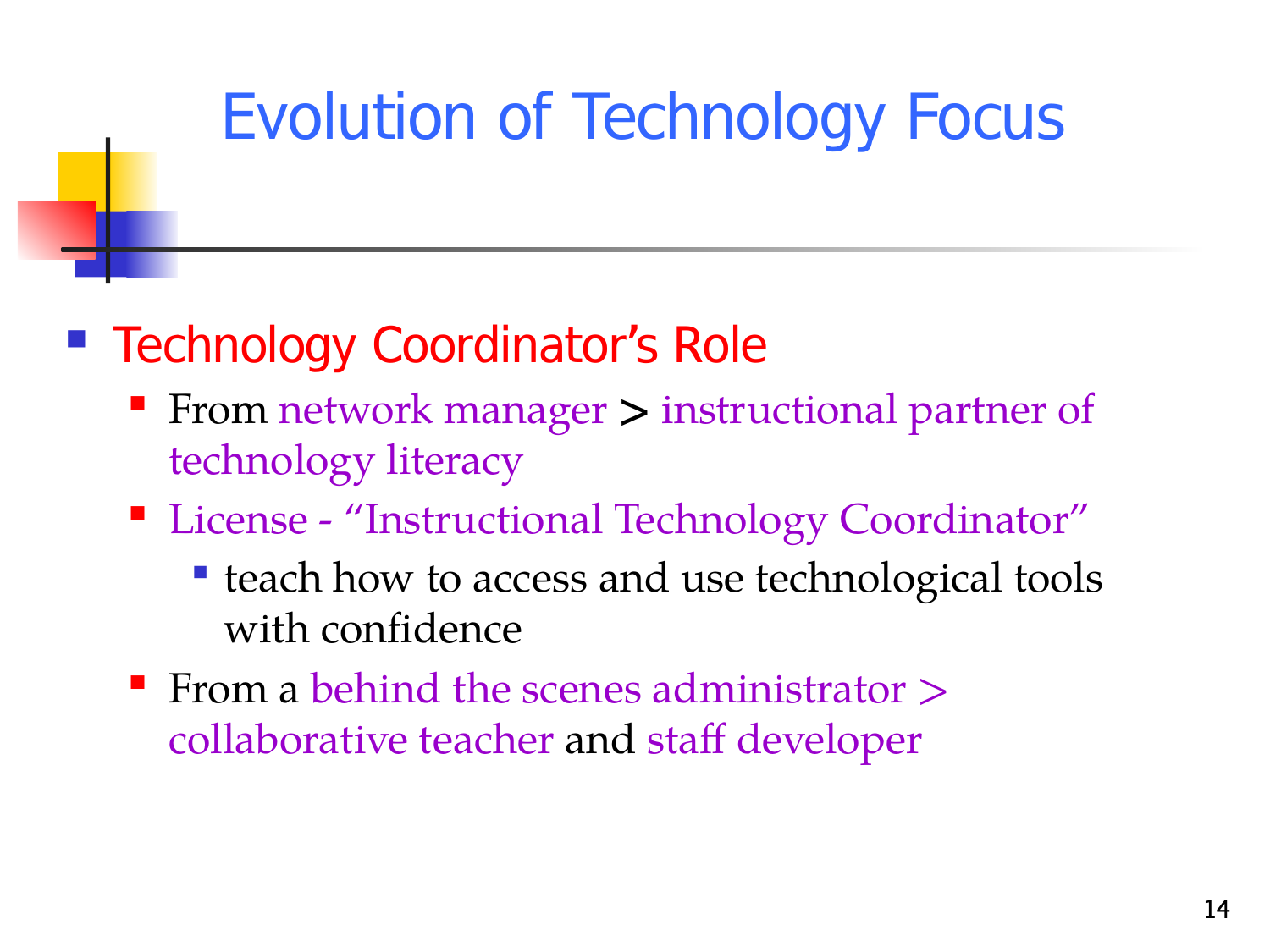

# Evolution of Technology Focus
Technology Coordinator’s Role
From network manager > instructional partner of technology literacy
License - “Instructional Technology Coordinator”
teach how to access and use technological tools with confidence
From a behind the scenes administrator > collaborative teacher and staff developer
14